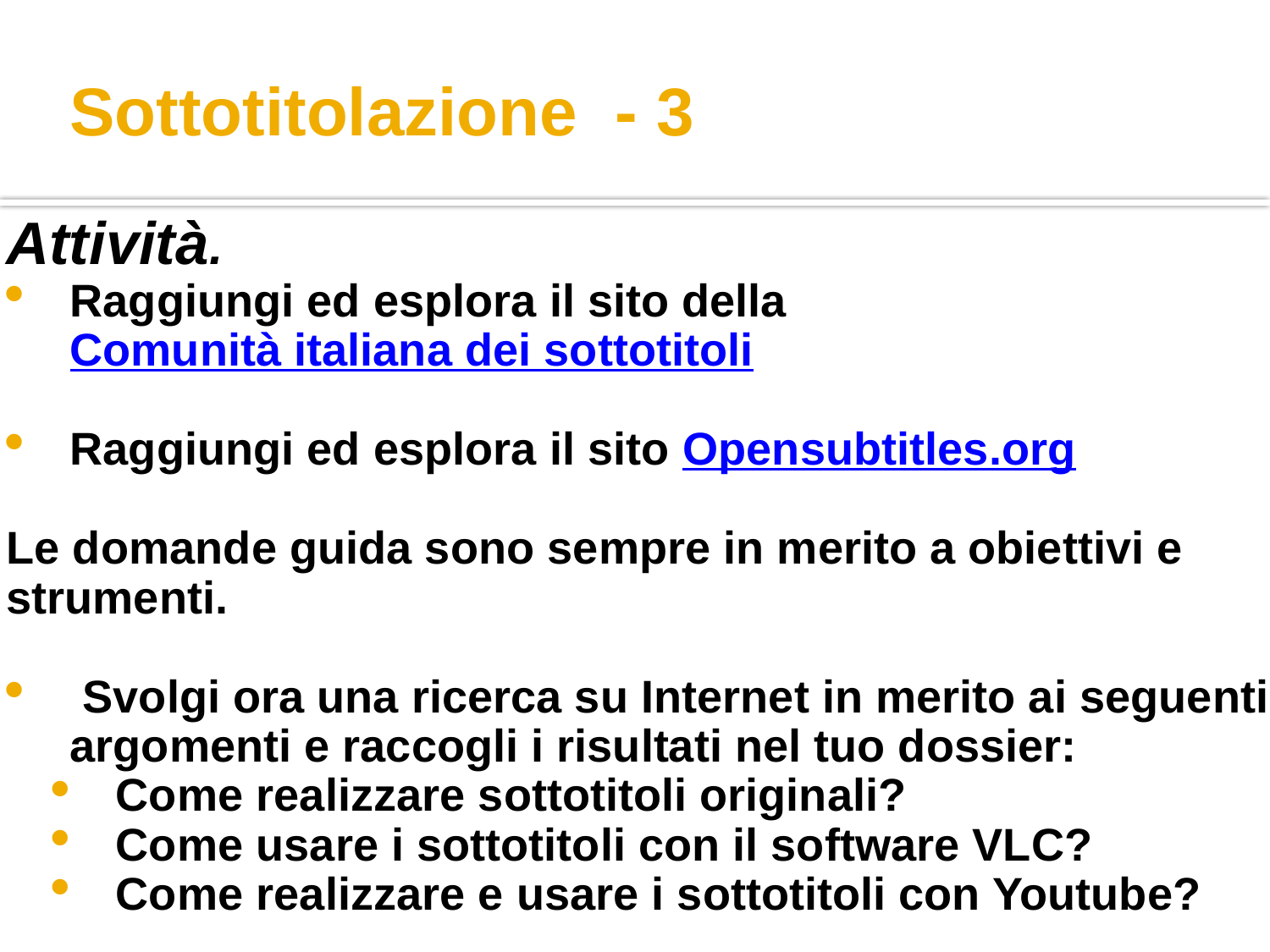

# Sottotitolazione  - 3
Attività.
Raggiungi ed esplora il sito della Comunità italiana dei sottotitoli

Raggiungi ed esplora il sito Opensubtitles.org

Le domande guida sono sempre in merito a obiettivi e strumenti.

 Svolgi ora una ricerca su Internet in merito ai seguenti argomenti e raccogli i risultati nel tuo dossier:
Come realizzare sottotitoli originali?
Come usare i sottotitoli con il software VLC?
Come realizzare e usare i sottotitoli con Youtube?